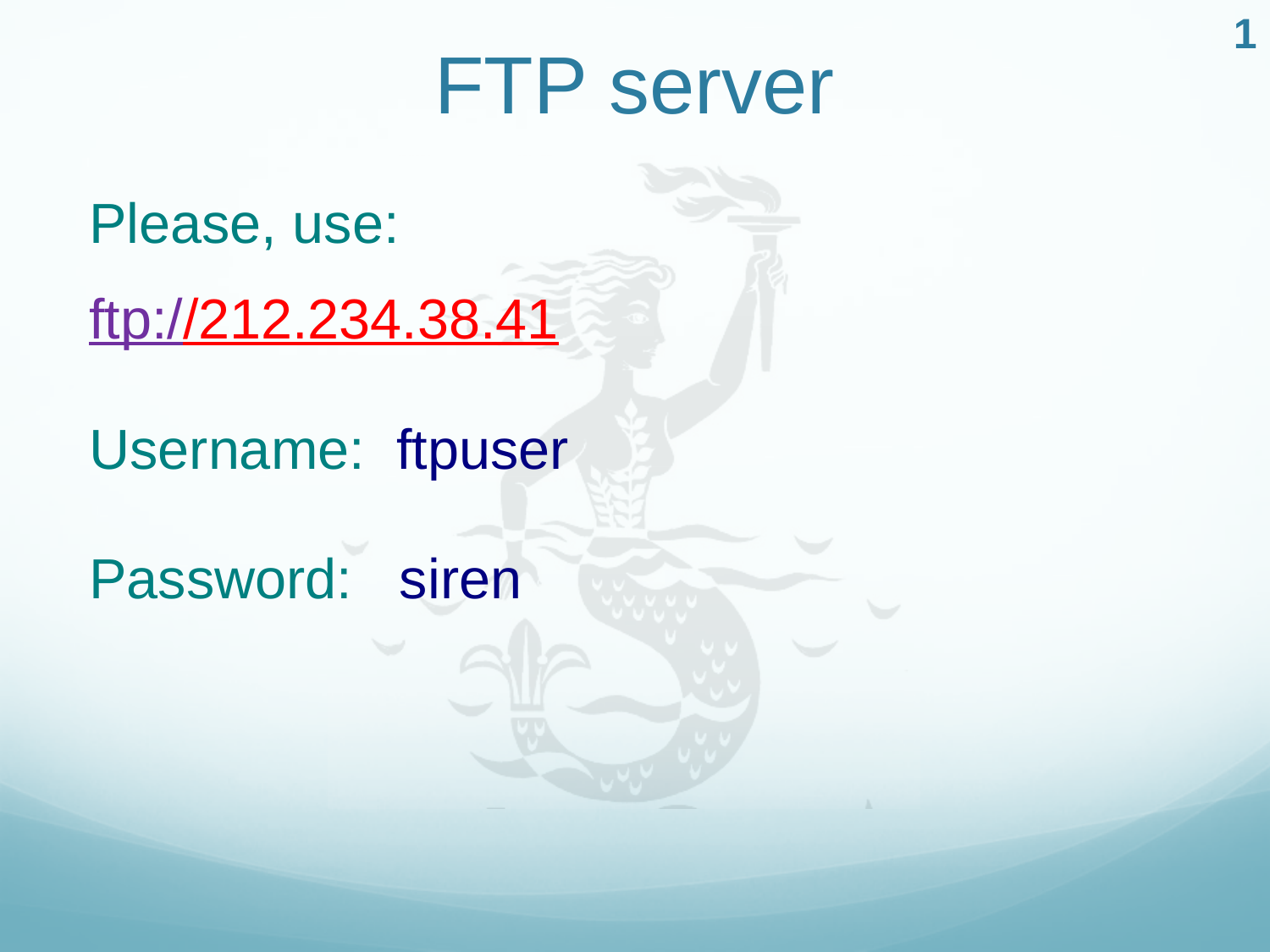

1
# FTP server
Please, use:
ftp://212.234.38.41
Username:  ftpuser
Password:   siren